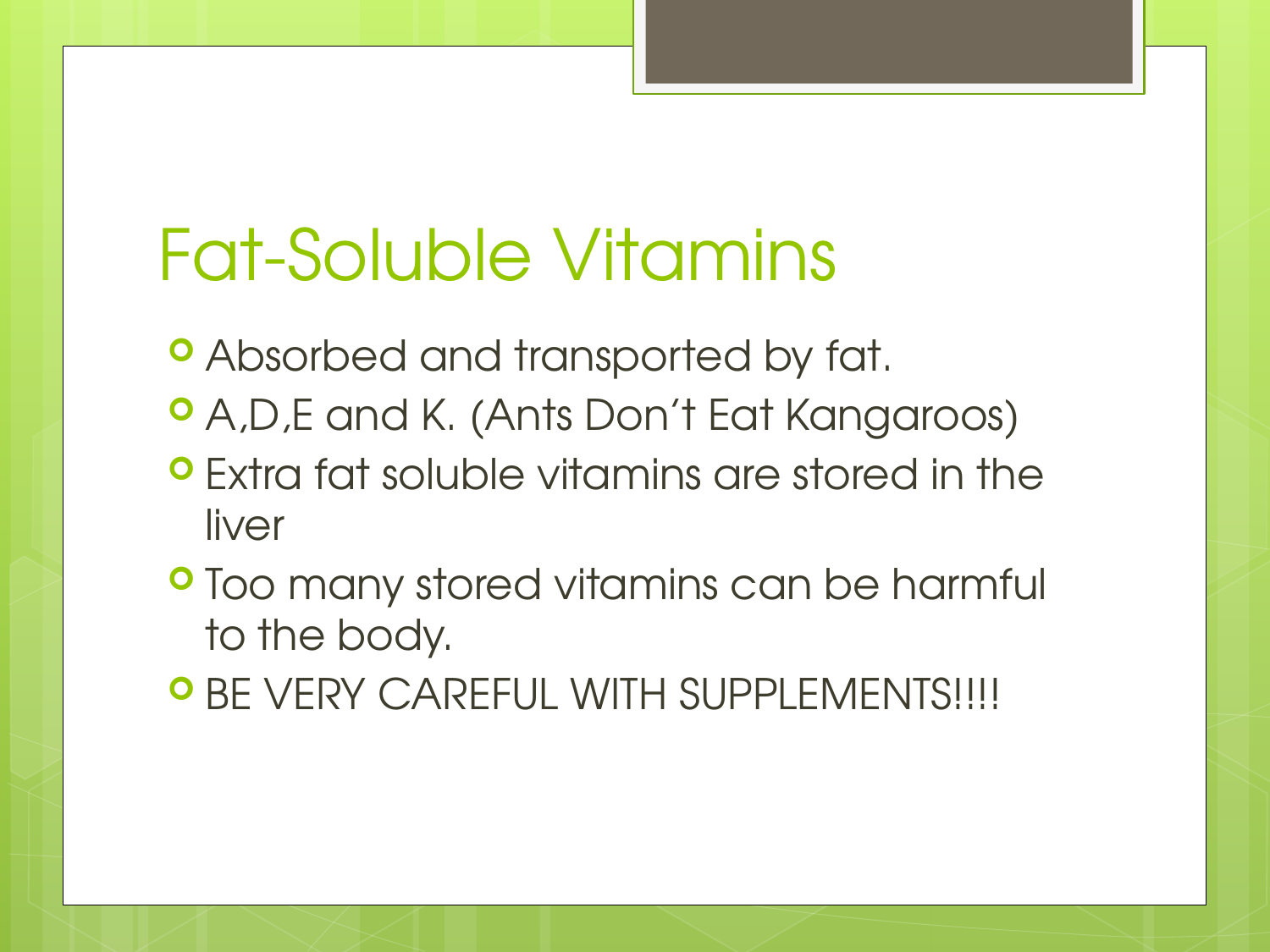

# Fat-Soluble Vitamins
Absorbed and transported by fat.
A,D,E and K. (Ants Don’t Eat Kangaroos)
Extra fat soluble vitamins are stored in the liver
Too many stored vitamins can be harmful to the body.
BE VERY CAREFUL WITH SUPPLEMENTS!!!!